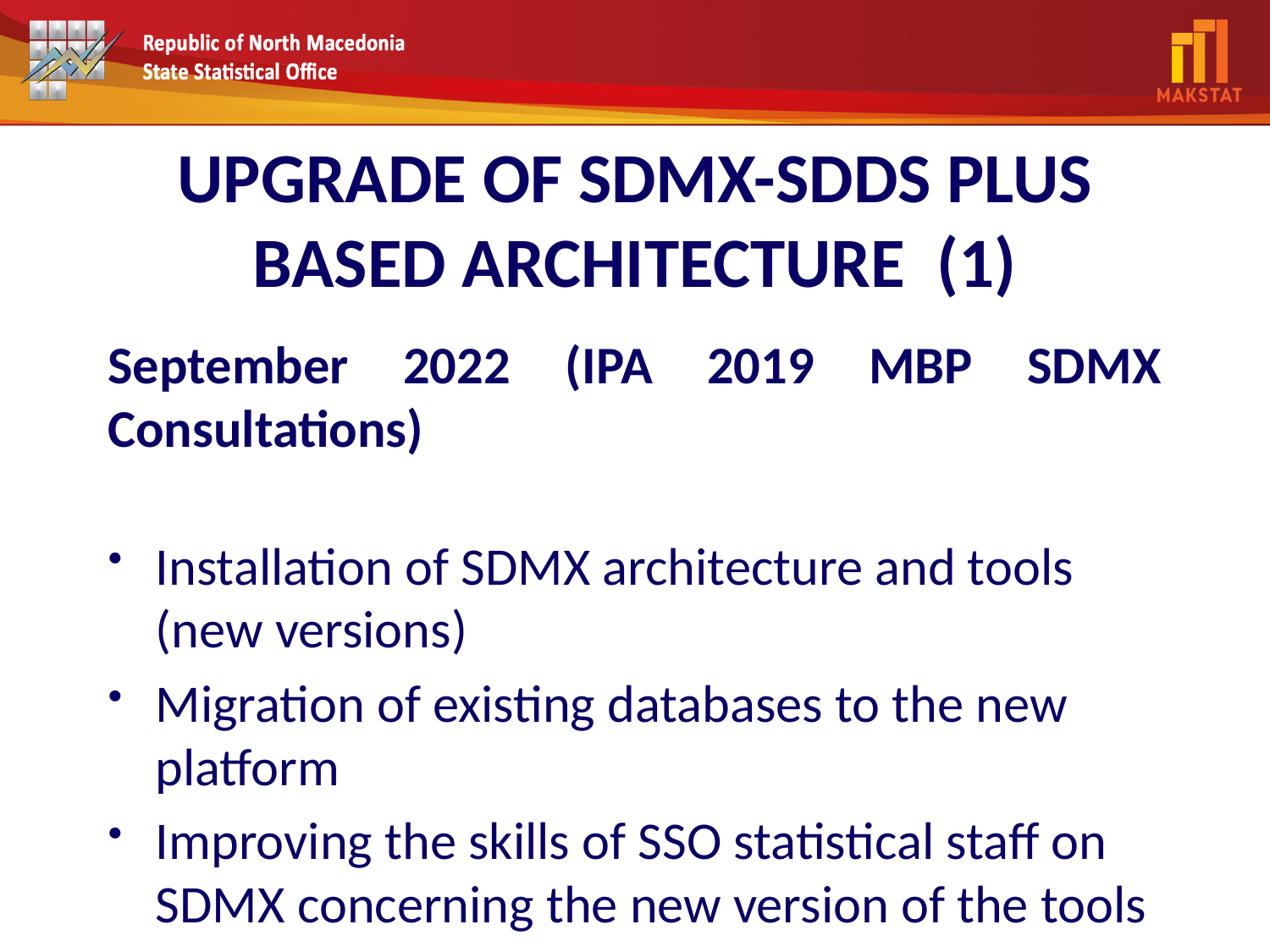

# UPGRADE OF SDMX-SDDS PLUS BASED ARCHITECTURE  (1)
September 2022 (IPA 2019 MBP SDMX Consultations)

Installation of SDMX architecture and tools (new versions)
Migration of existing databases to the new platform
Improving the skills of SSO statistical staff on SDMX concerning the new version of the tools